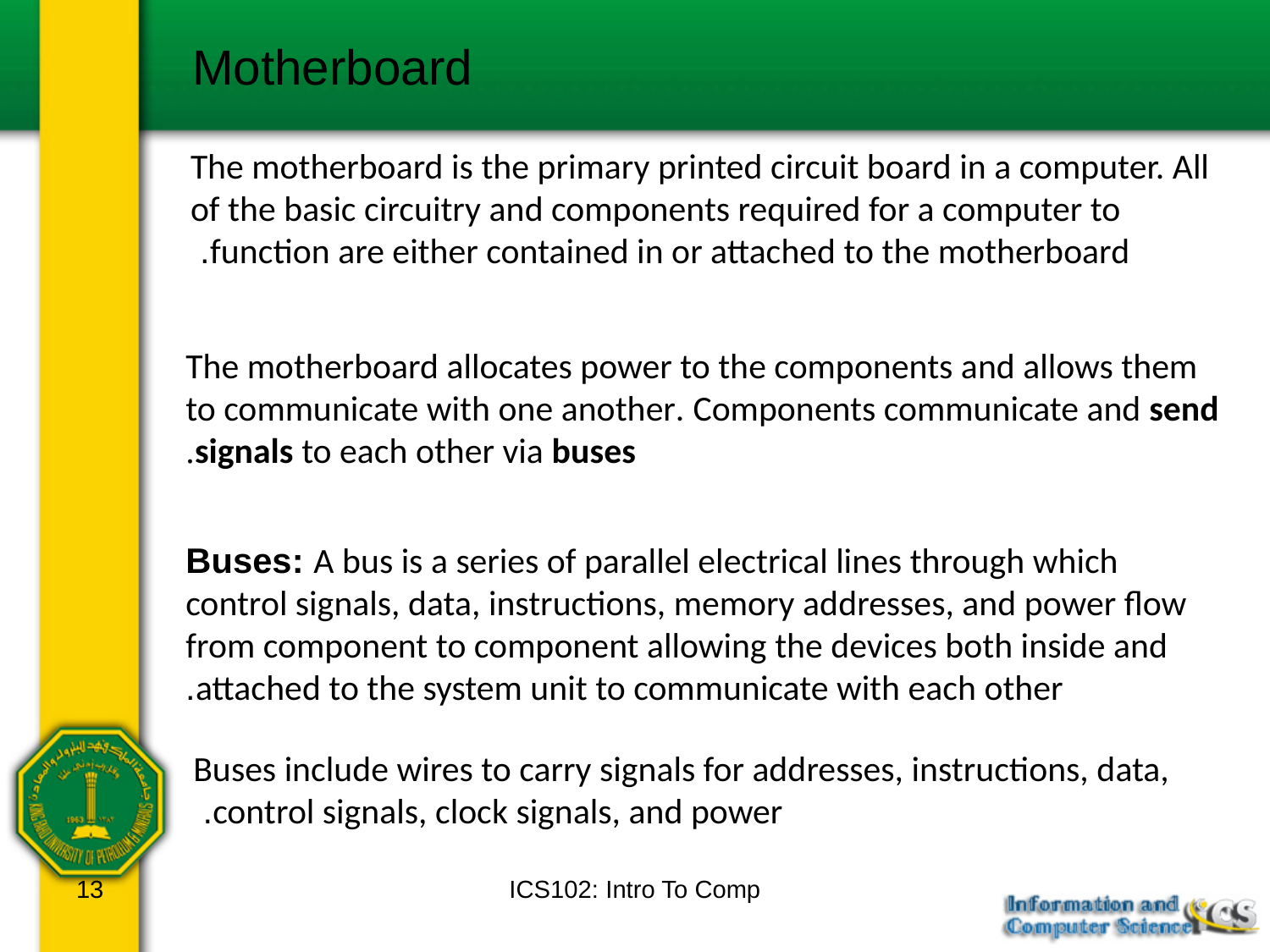

Motherboard
The motherboard is the primary printed circuit board in a computer. All of the basic circuitry and components required for a computer to function are either contained in or attached to the motherboard.
The motherboard allocates power to the components and allows them to communicate with one another. Components communicate and send signals to each other via buses.
Buses: A bus is a series of parallel electrical lines through which control signals, data, instructions, memory addresses, and power flow from component to component allowing the devices both inside and attached to the system unit to communicate with each other.
Buses include wires to carry signals for addresses, instructions, data, control signals, clock signals, and power.
13
ICS102: Intro To Comp